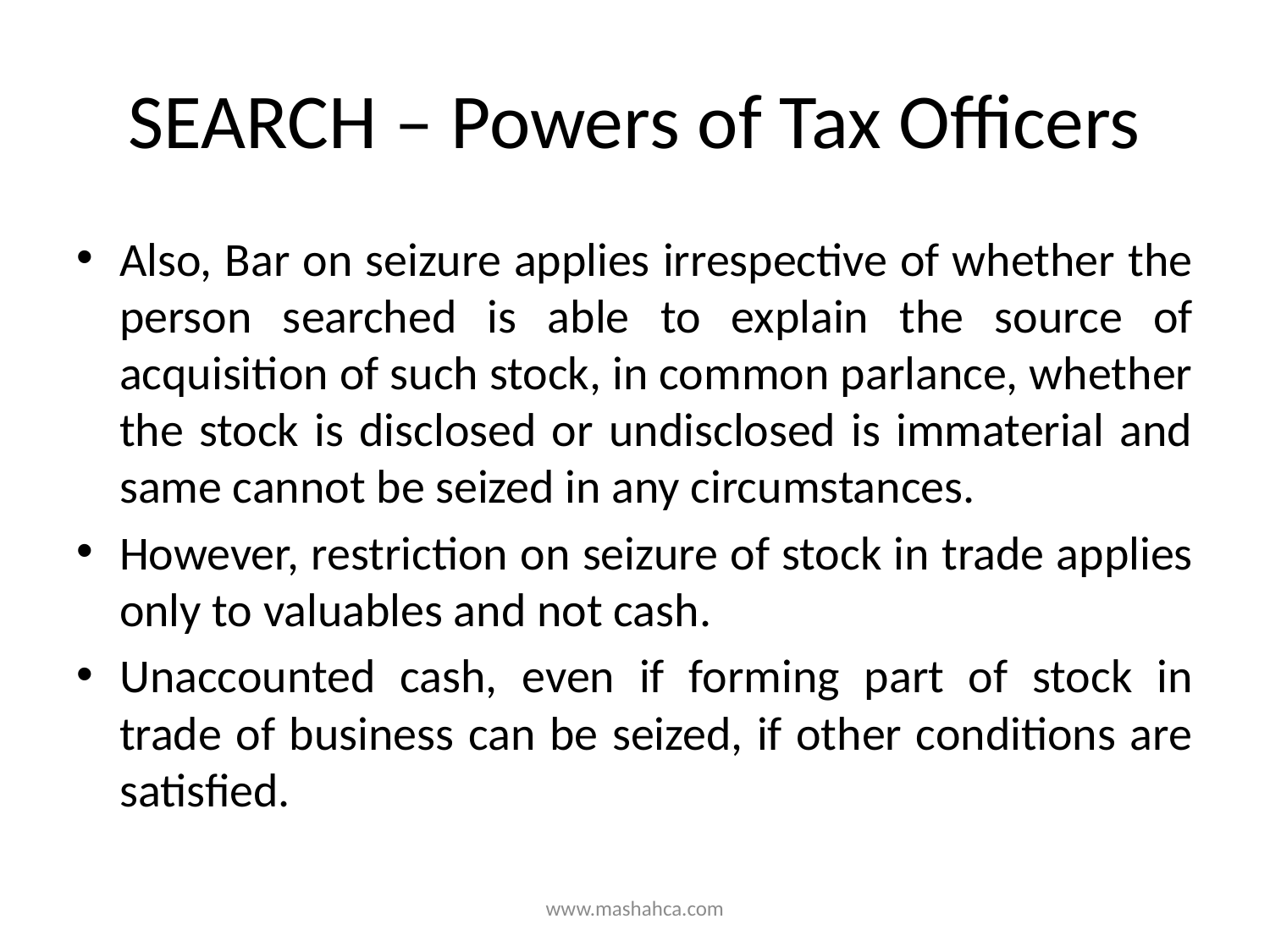

# SEARCH – Powers of Tax Officers
Also, Bar on seizure applies irrespective of whether the person searched is able to explain the source of acquisition of such stock, in common parlance, whether the stock is disclosed or undisclosed is immaterial and same cannot be seized in any circumstances.
However, restriction on seizure of stock in trade applies only to valuables and not cash.
Unaccounted cash, even if forming part of stock in trade of business can be seized, if other conditions are satisfied.

www.mashahca.com